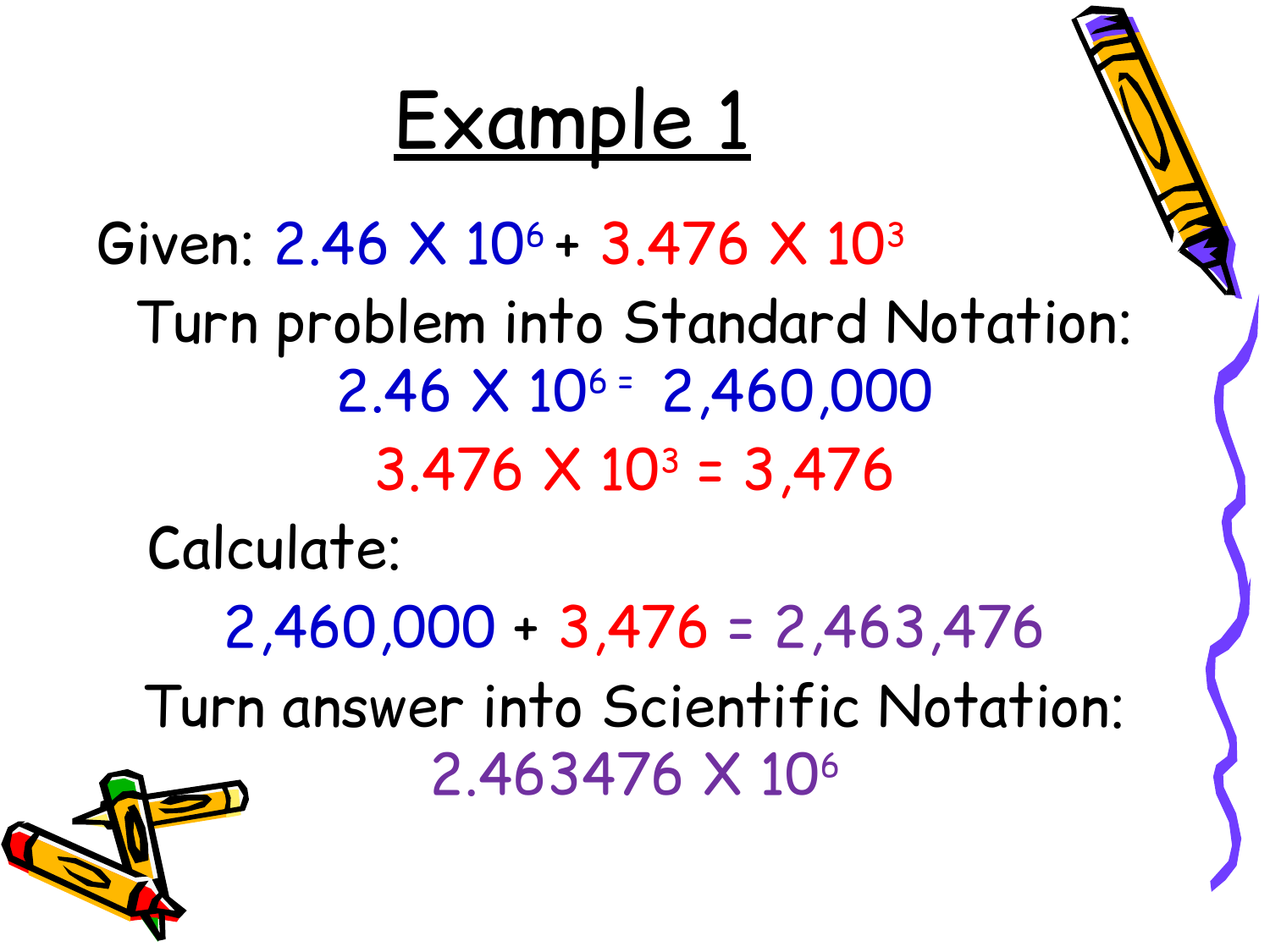

# Example 1
Given: 2.46 X 106 + 3.476 X 103
Turn problem into Standard Notation: 2.46 X 106 =  2,460,000
3.476 X 103 = 3,476
   Calculate:
2,460,000 + 3,476 = 2,463,476
Turn answer into Scientific Notation: 2.463476 X 106